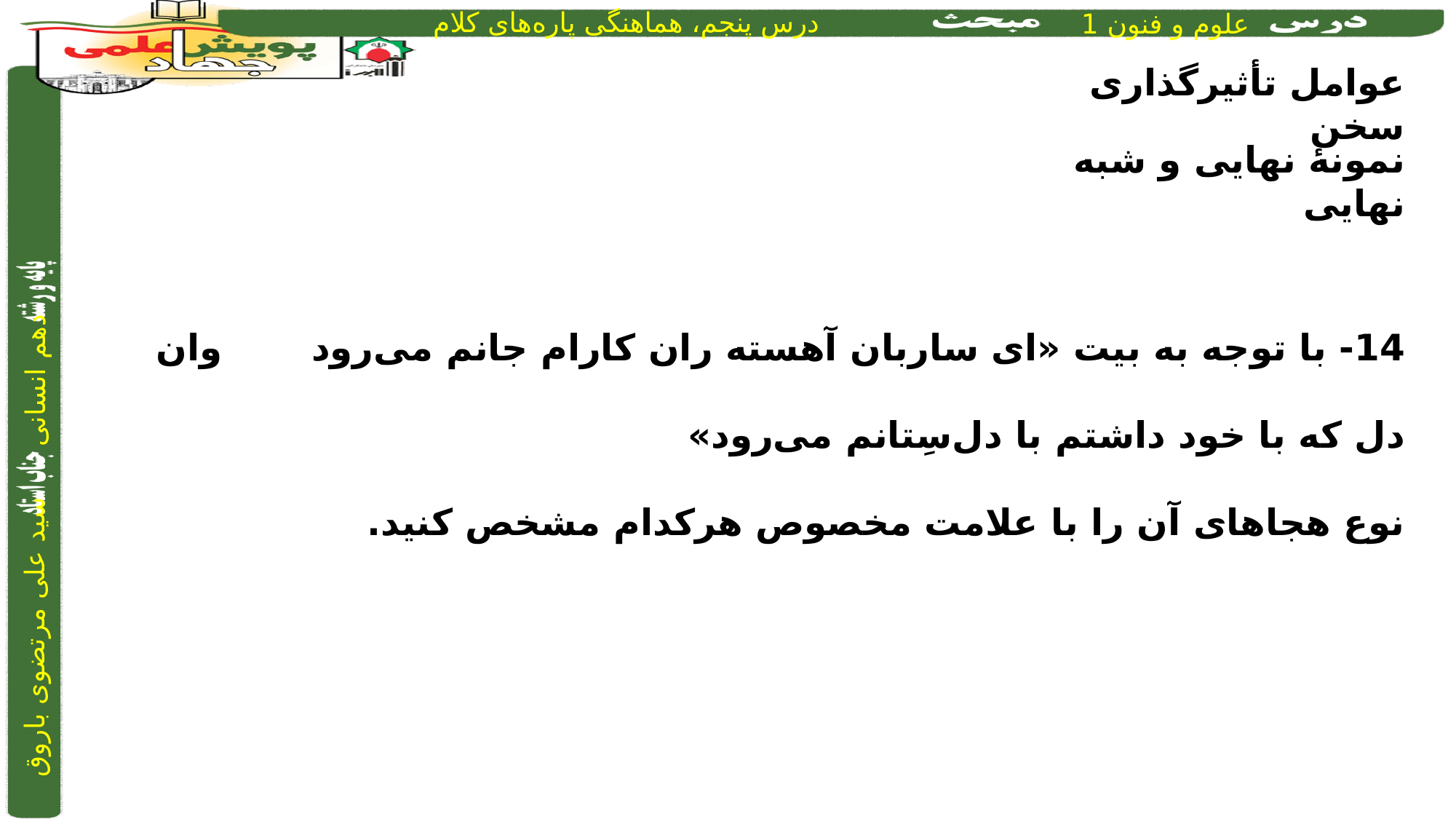

عوامل تأثیرگذاری سخن
نمونۀ نهایی و شبه نهایی
14- با توجه به بیت «ای ساربان آهسته ران کارام جانم می‌رود       وان دل که با خود داشتم با دل‌سِتانم می‌رود»
نوع هجاهای آن را با علامت مخصوص هرکدام مشخص کنید.